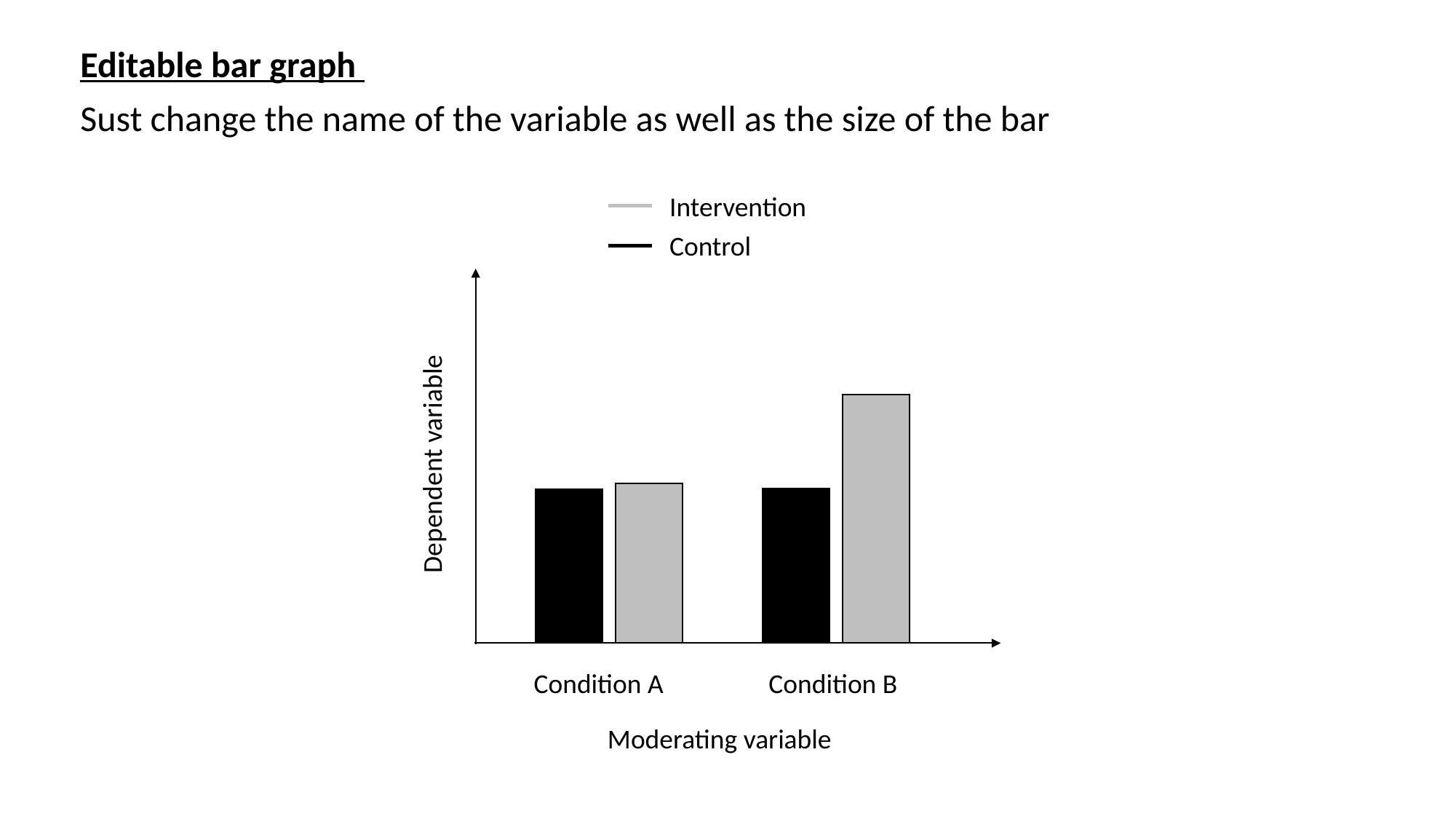

Editable bar graph
Sust change the name of the variable as well as the size of the bar

Intervention
Control

Dependent variable

Condition A
Condition B
Moderating variable